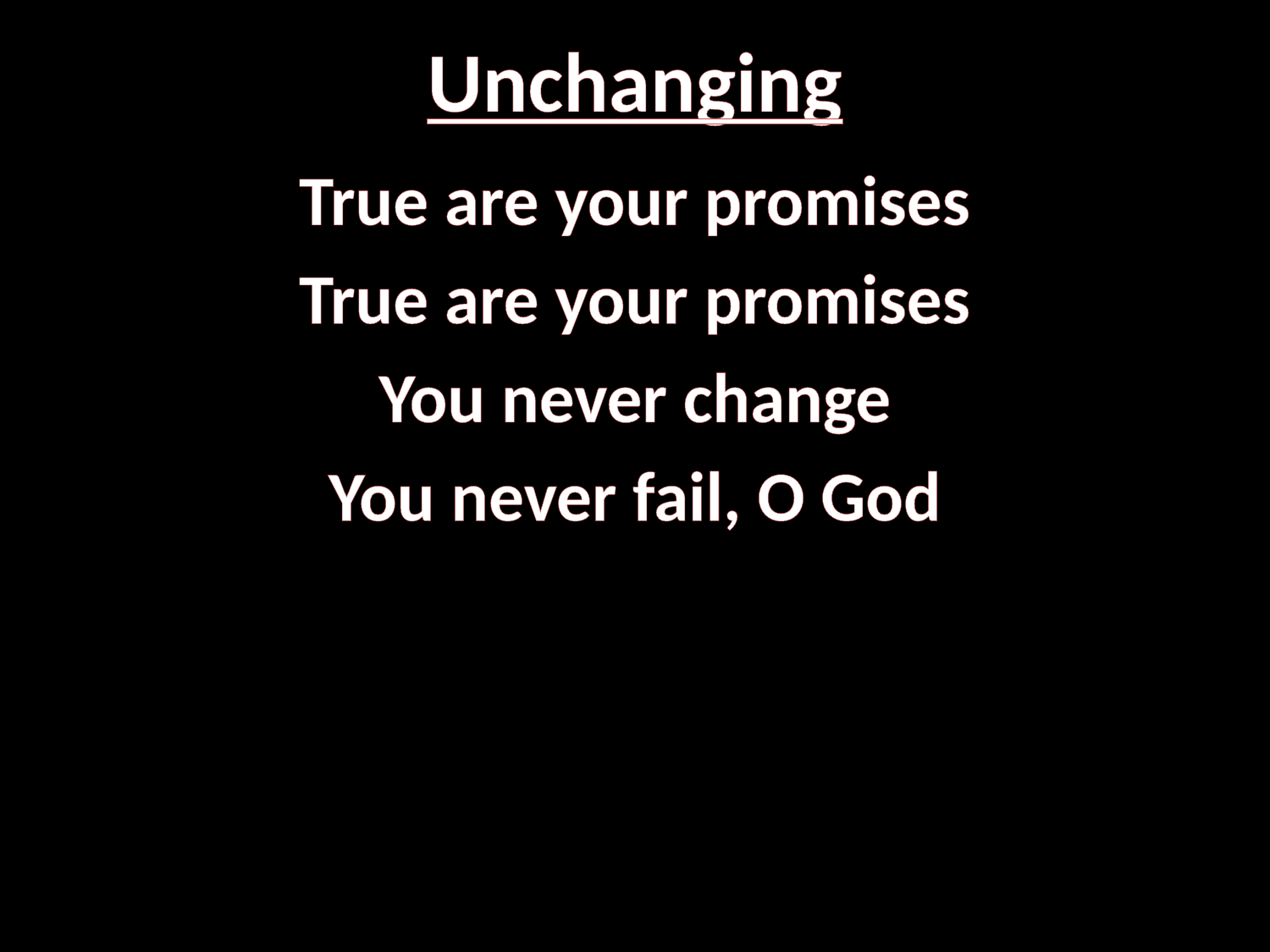

# Unchanging
True are your promises
True are your promises
You never change
You never fail, O God